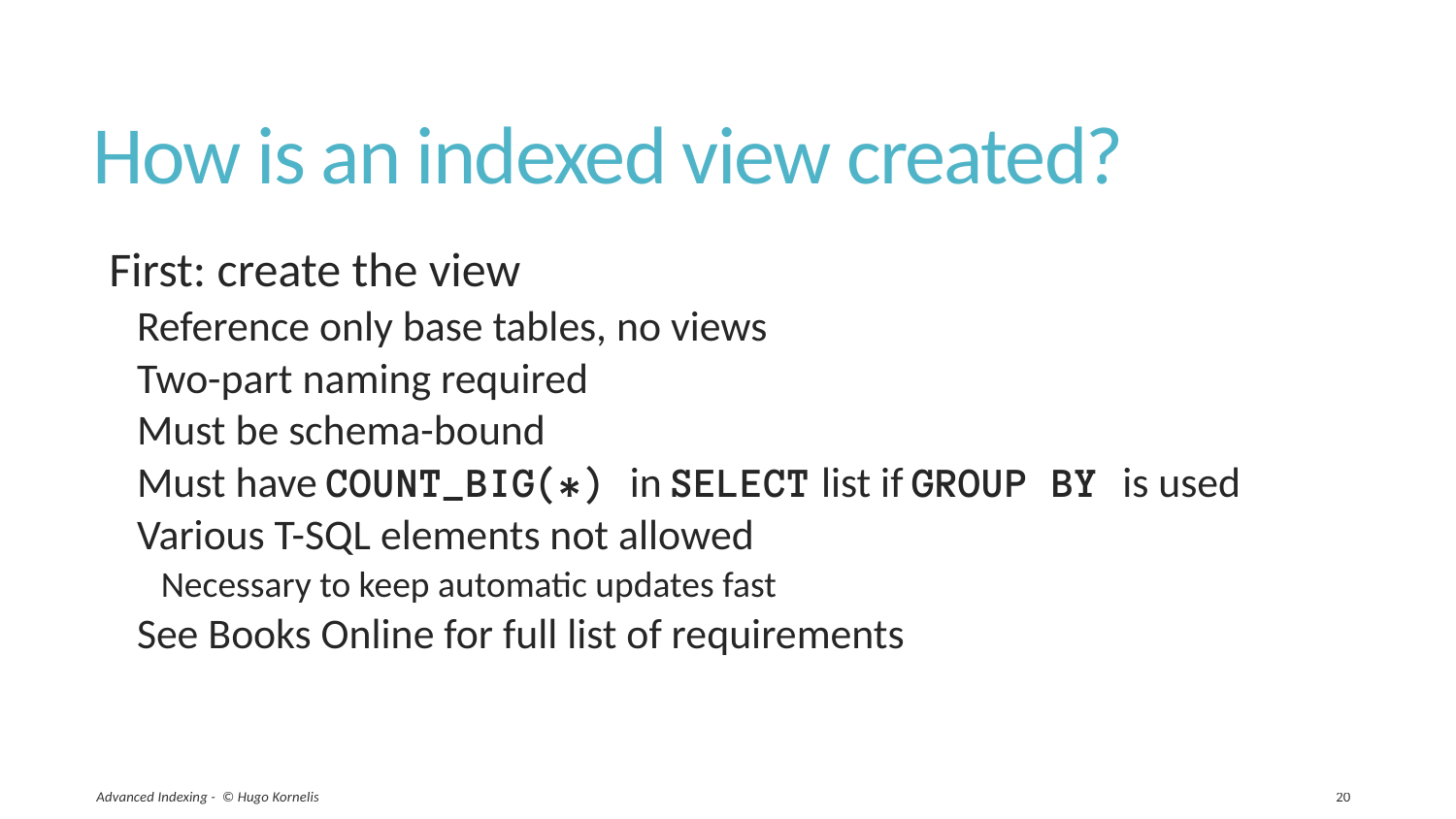

# How is an indexed view created?
First: create the view
Reference only base tables, no views
Two-part naming required
Must be schema-bound
Must have COUNT_BIG(*) in SELECT list if GROUP BY is used
Various T-SQL elements not allowed
Necessary to keep automatic updates fast
See Books Online for full list of requirements
Advanced Indexing -  © Hugo Kornelis
20